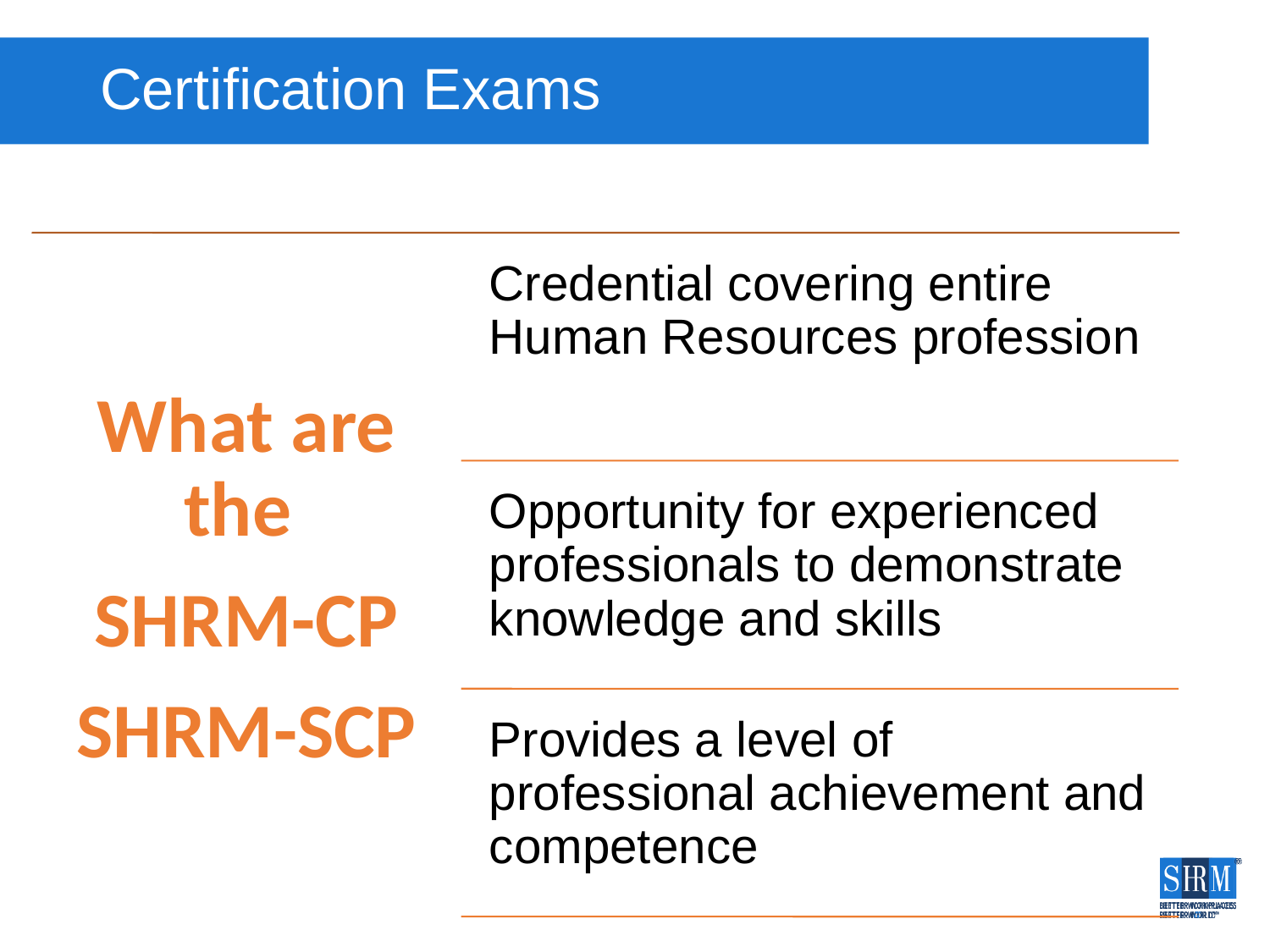

# Certification Exams
What are the
SHRM-CP
SHRM-SCP
Credential covering entire Human Resources profession
Opportunity for experienced professionals to demonstrate knowledge and skills
Provides a level of professional achievement and competence